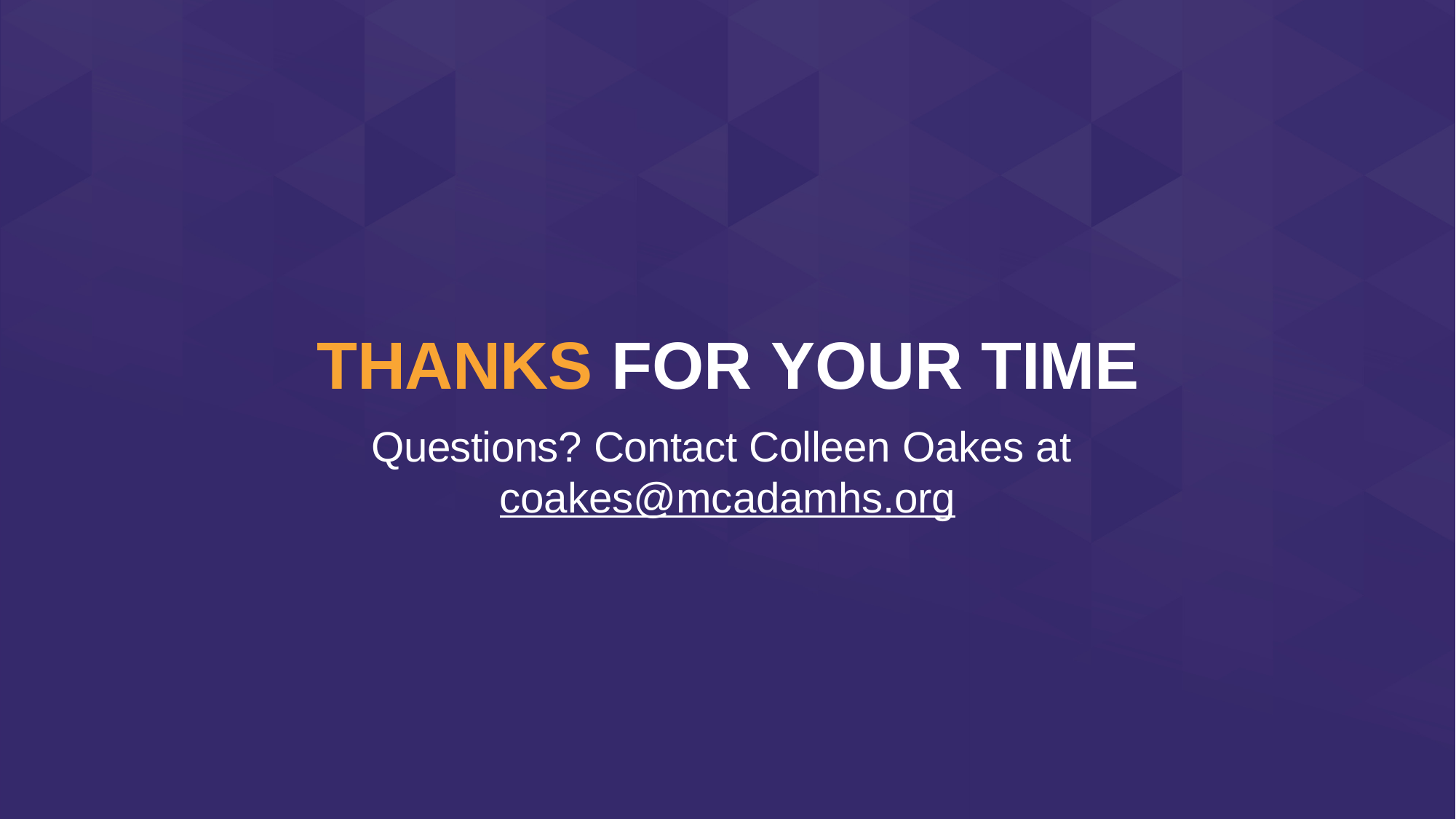

# THANKS FOR YOUR TIME
Questions? Contact Colleen Oakes at
coakes@mcadamhs.org